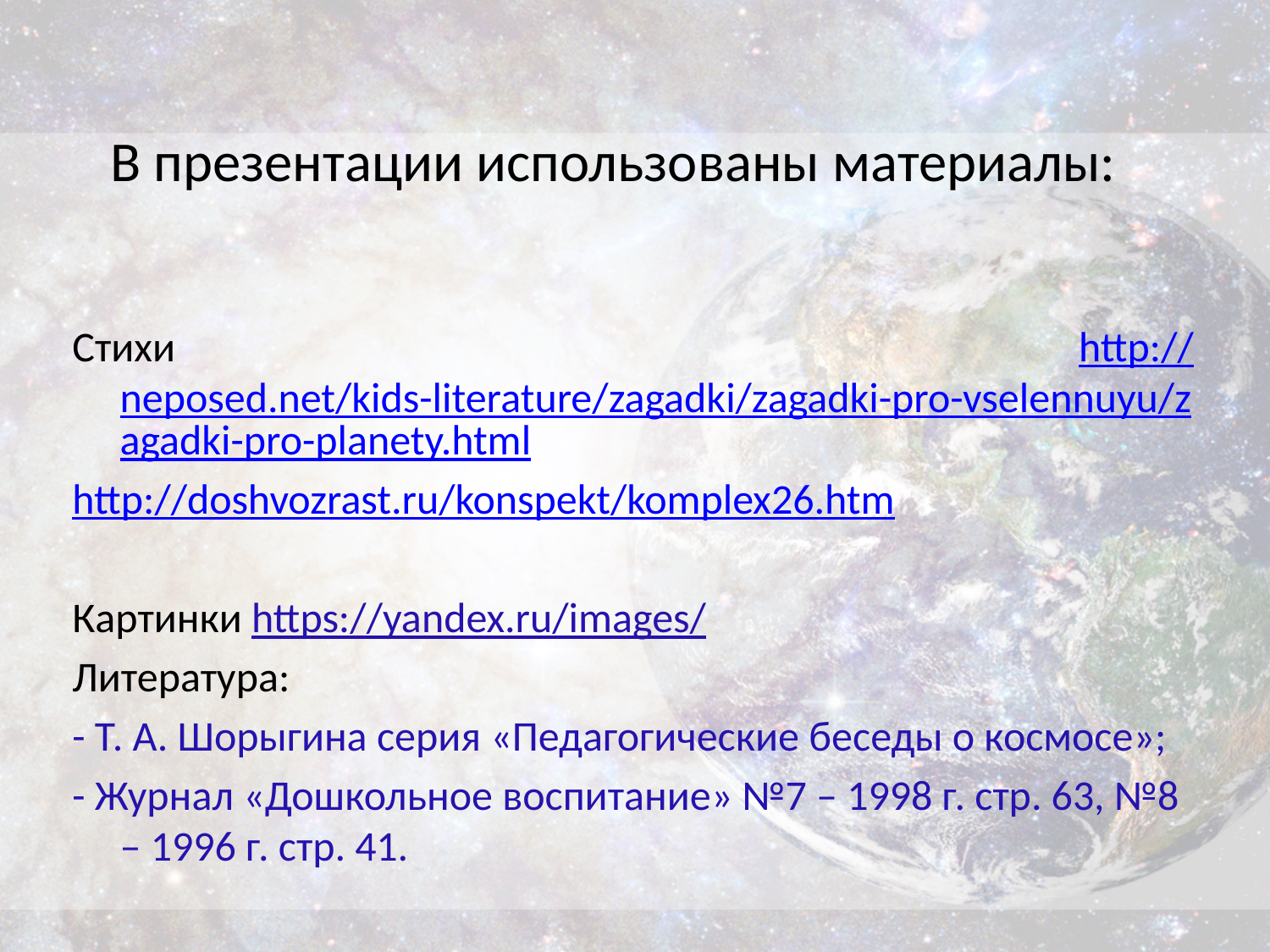

В презентации использованы материалы:

Стихи http://neposed.net/kids-literature/zagadki/zagadki-pro-vselennuyu/zagadki-pro-planety.html
http://doshvozrast.ru/konspekt/komplex26.htm

Картинки https://yandex.ru/images/
Литература:
- Т. А. Шорыгина серия «Педагогические беседы о космосе»;
- Журнал «Дошкольное воспитание» №7 – 1998 г. стр. 63, №8 – 1996 г. стр. 41.